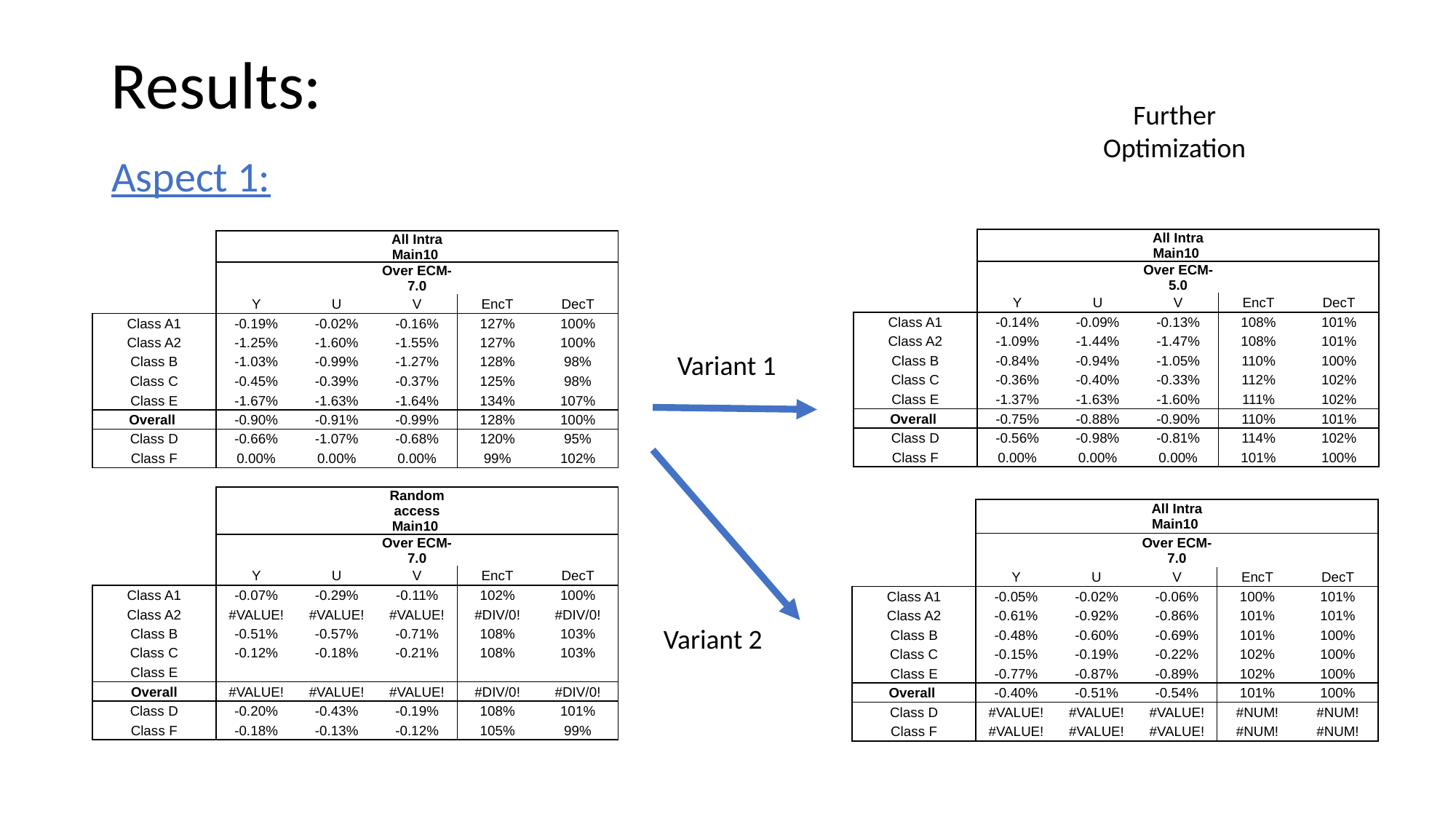

# Results:
Further Optimization
Aspect 1:
|  |  |  | All Intra Main10 |  |  |
| --- | --- | --- | --- | --- | --- |
|  |  |  | Over ECM-5.0 |  |  |
|  | Y | U | V | EncT | DecT |
| Class A1 | -0.14% | -0.09% | -0.13% | 108% | 101% |
| Class A2 | -1.09% | -1.44% | -1.47% | 108% | 101% |
| Class B | -0.84% | -0.94% | -1.05% | 110% | 100% |
| Class C | -0.36% | -0.40% | -0.33% | 112% | 102% |
| Class E | -1.37% | -1.63% | -1.60% | 111% | 102% |
| Overall | -0.75% | -0.88% | -0.90% | 110% | 101% |
| Class D | -0.56% | -0.98% | -0.81% | 114% | 102% |
| Class F | 0.00% | 0.00% | 0.00% | 101% | 100% |
|  |  |  | All Intra Main10 |  |  |
| --- | --- | --- | --- | --- | --- |
|  |  |  | Over ECM-7.0 |  |  |
|  | Y | U | V | EncT | DecT |
| Class A1 | -0.19% | -0.02% | -0.16% | 127% | 100% |
| Class A2 | -1.25% | -1.60% | -1.55% | 127% | 100% |
| Class B | -1.03% | -0.99% | -1.27% | 128% | 98% |
| Class C | -0.45% | -0.39% | -0.37% | 125% | 98% |
| Class E | -1.67% | -1.63% | -1.64% | 134% | 107% |
| Overall | -0.90% | -0.91% | -0.99% | 128% | 100% |
| Class D | -0.66% | -1.07% | -0.68% | 120% | 95% |
| Class F | 0.00% | 0.00% | 0.00% | 99% | 102% |
|  |  |  |  |  |  |
|  |  |  | Random access Main10 |  |  |
|  |  |  | Over ECM-7.0 |  |  |
|  | Y | U | V | EncT | DecT |
| Class A1 | -0.07% | -0.29% | -0.11% | 102% | 100% |
| Class A2 | #VALUE! | #VALUE! | #VALUE! | #DIV/0! | #DIV/0! |
| Class B | -0.51% | -0.57% | -0.71% | 108% | 103% |
| Class C | -0.12% | -0.18% | -0.21% | 108% | 103% |
| Class E |  |  |  |  |  |
| Overall | #VALUE! | #VALUE! | #VALUE! | #DIV/0! | #DIV/0! |
| Class D | -0.20% | -0.43% | -0.19% | 108% | 101% |
| Class F | -0.18% | -0.13% | -0.12% | 105% | 99% |
Variant 1
|  |  |  | All Intra Main10 |  |  |
| --- | --- | --- | --- | --- | --- |
|  |  |  | Over ECM-7.0 |  |  |
|  | Y | U | V | EncT | DecT |
| Class A1 | -0.05% | -0.02% | -0.06% | 100% | 101% |
| Class A2 | -0.61% | -0.92% | -0.86% | 101% | 101% |
| Class B | -0.48% | -0.60% | -0.69% | 101% | 100% |
| Class C | -0.15% | -0.19% | -0.22% | 102% | 100% |
| Class E | -0.77% | -0.87% | -0.89% | 102% | 100% |
| Overall | -0.40% | -0.51% | -0.54% | 101% | 100% |
| Class D | #VALUE! | #VALUE! | #VALUE! | #NUM! | #NUM! |
| Class F | #VALUE! | #VALUE! | #VALUE! | #NUM! | #NUM! |
Variant 2